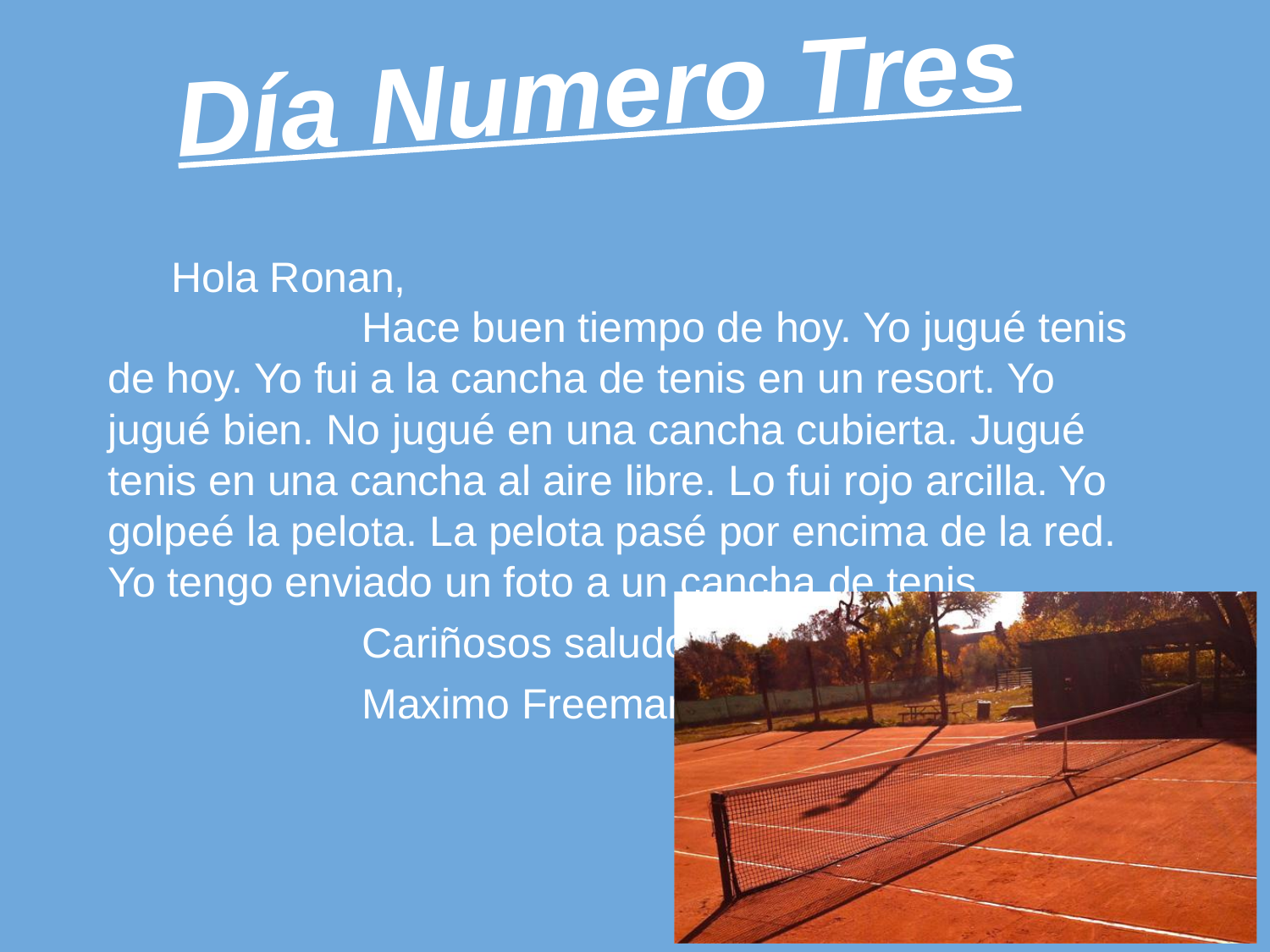

# Día Numero Tres
Hola Ronan,
		Hace buen tiempo de hoy. Yo jugué tenis de hoy. Yo fui a la cancha de tenis en un resort. Yo jugué bien. No jugué en una cancha cubierta. Jugué tenis en una cancha al aire libre. Lo fui rojo arcilla. Yo golpeé la pelota. La pelota pasé por encima de la red. Yo tengo enviado un foto a un cancha de tenis.
		Cariñosos saludos,
		Maximo Freeman